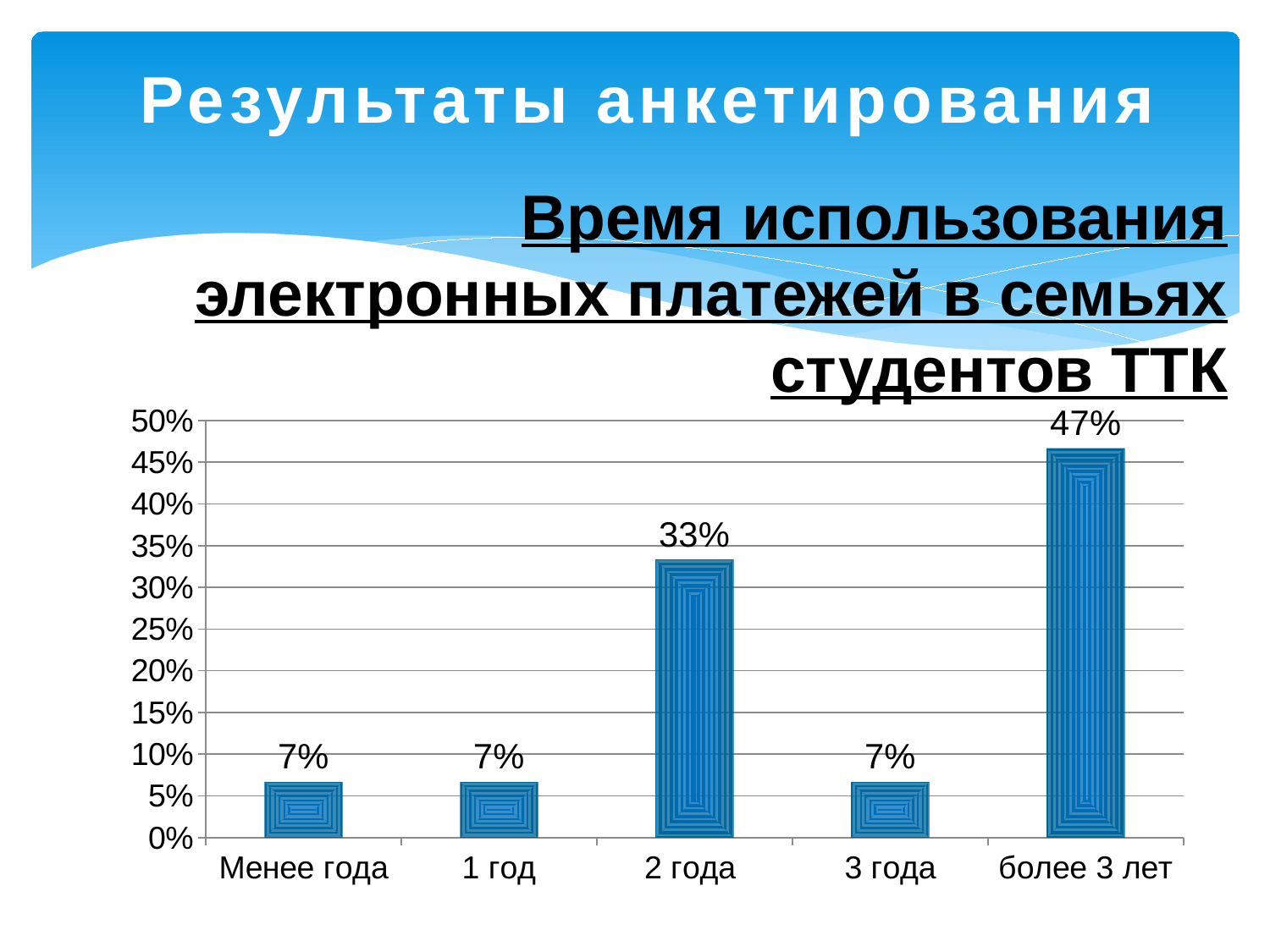

# Результаты анкетирования
Время использования электронных платежей в семьях студентов ТТК

### Chart

| Category |  |
|---|---|
| Менее года | 0.06666666666666668 |
| 1 год | 0.06666666666666668 |
| 2 года  | 0.3333333333333333 |
| 3 года | 0.06666666666666668 |
| более 3 лет | 0.466666666666667 |